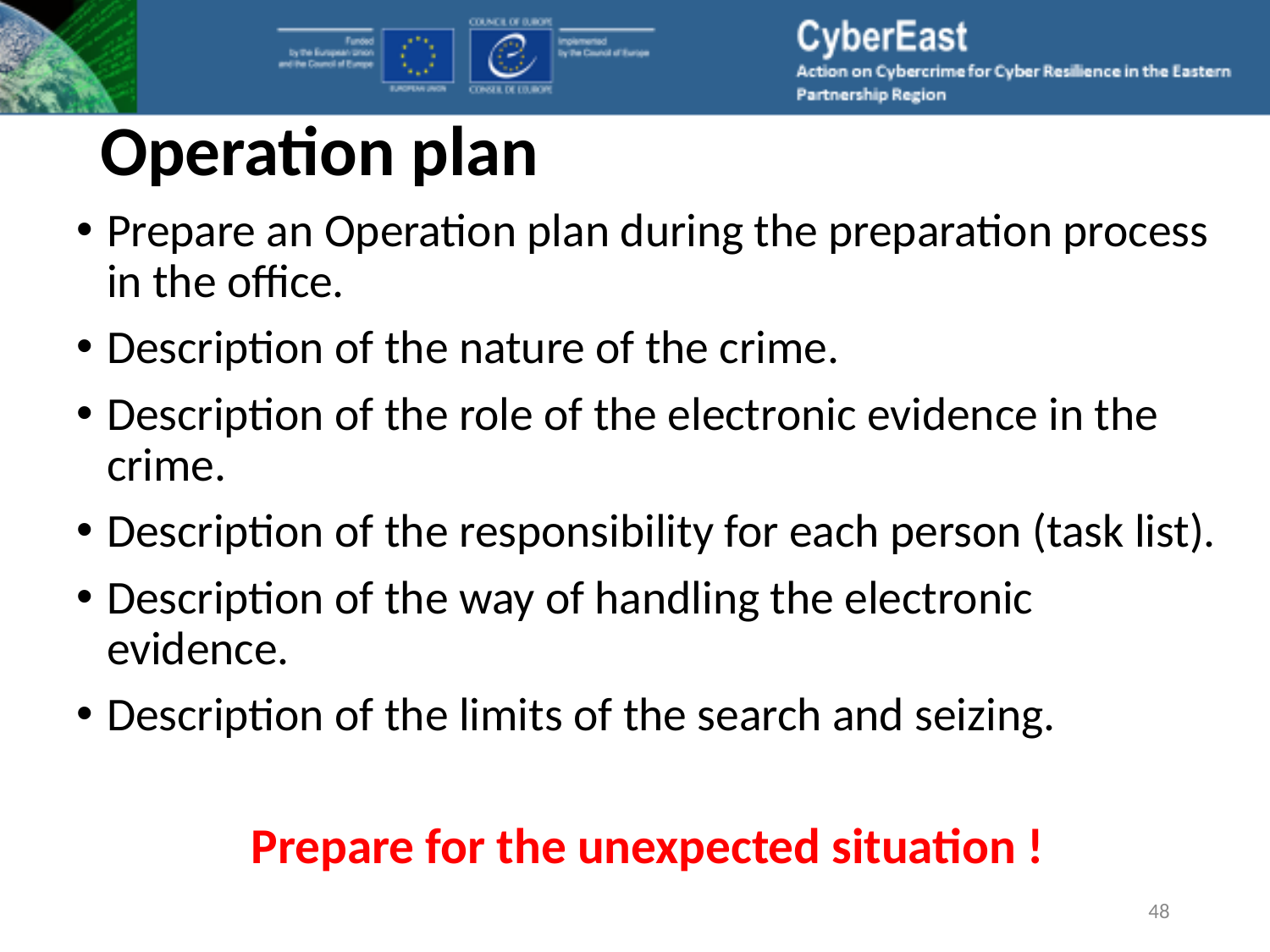

# Operation plan
Prepare an Operation plan during the preparation process in the office.
Description of the nature of the crime.
Description of the role of the electronic evidence in the crime.
Description of the responsibility for each person (task list).
Description of the way of handling the electronic evidence.
Description of the limits of the search and seizing.

Prepare for the unexpected situation !
48